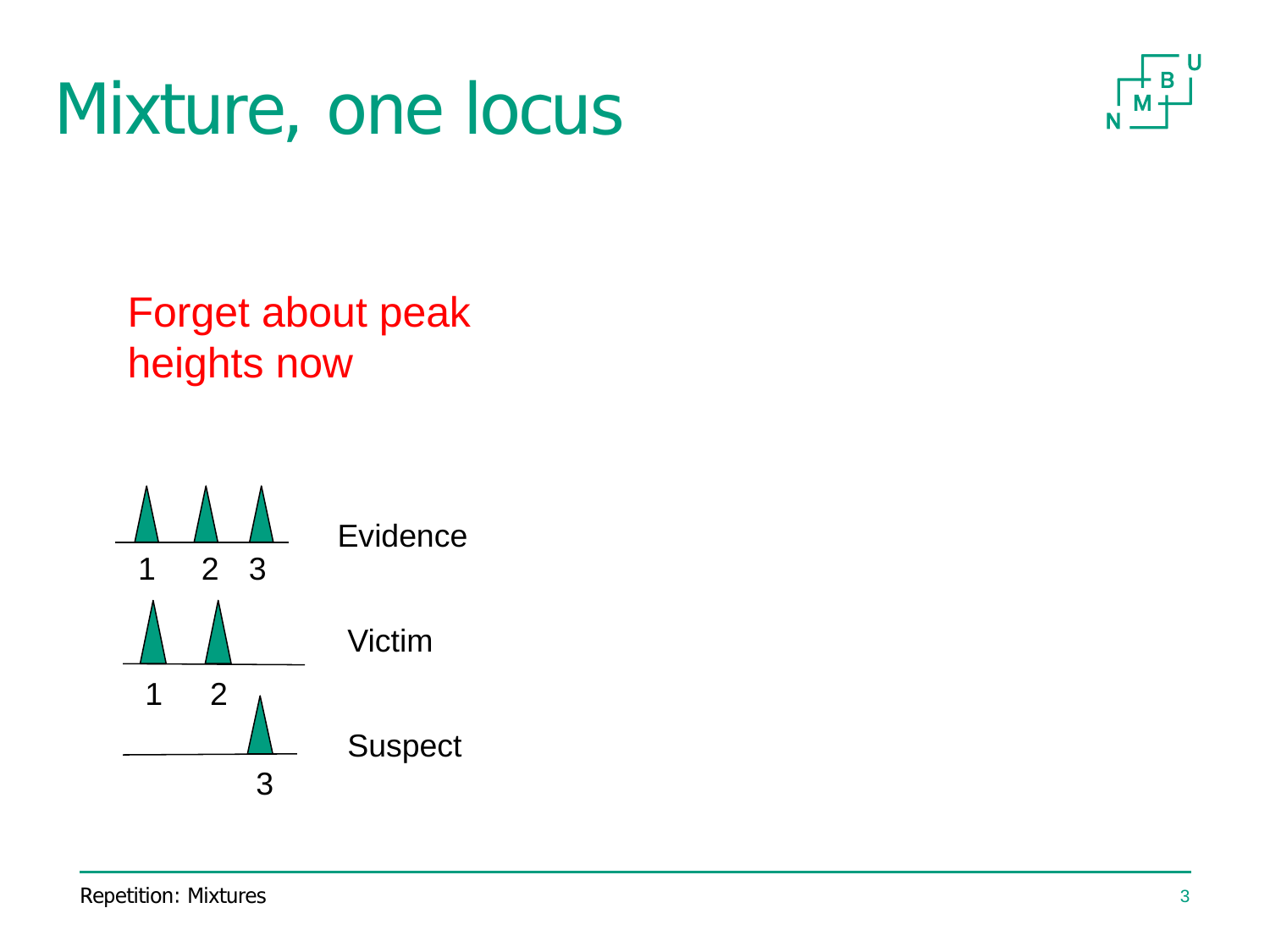

# Mixture, one locus

Forget about peak heights now

2
3
1

1
2

3
Evidence
Victim
Suspect
Repetition: Mixtures
3